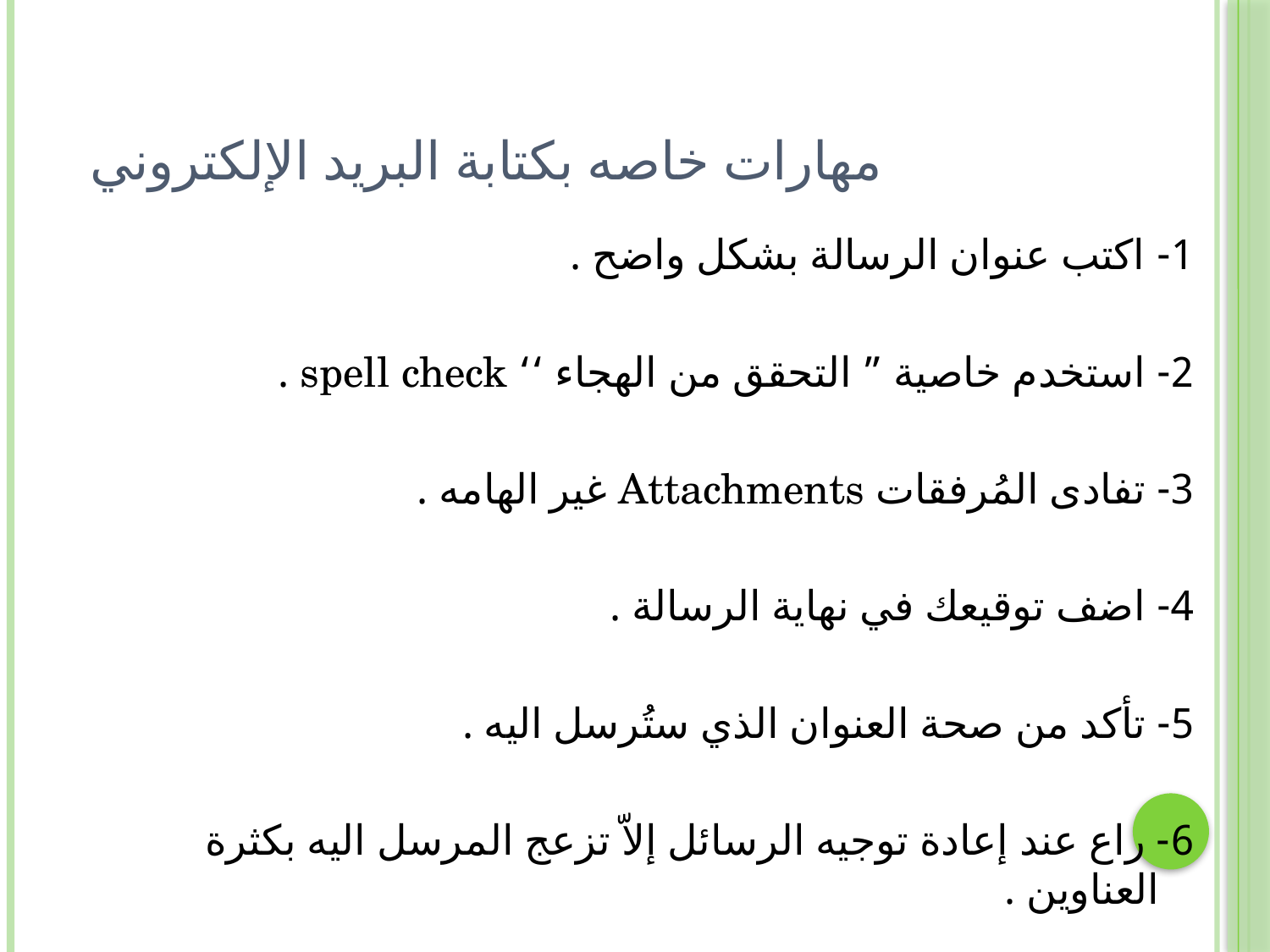

# مهارات خاصه بكتابة البريد الإلكتروني
1- اكتب عنوان الرسالة بشكل واضح .

2- استخدم خاصية ” التحقق من الهجاء ‘‘ spell check .

3- تفادى المُرفقات Attachments غير الهامه .

4- اضف توقيعك في نهاية الرسالة .

5- تأكد من صحة العنوان الذي ستُرسل اليه .

6- راع عند إعادة توجيه الرسائل إلاّ تزعج المرسل اليه بكثرة العناوين .